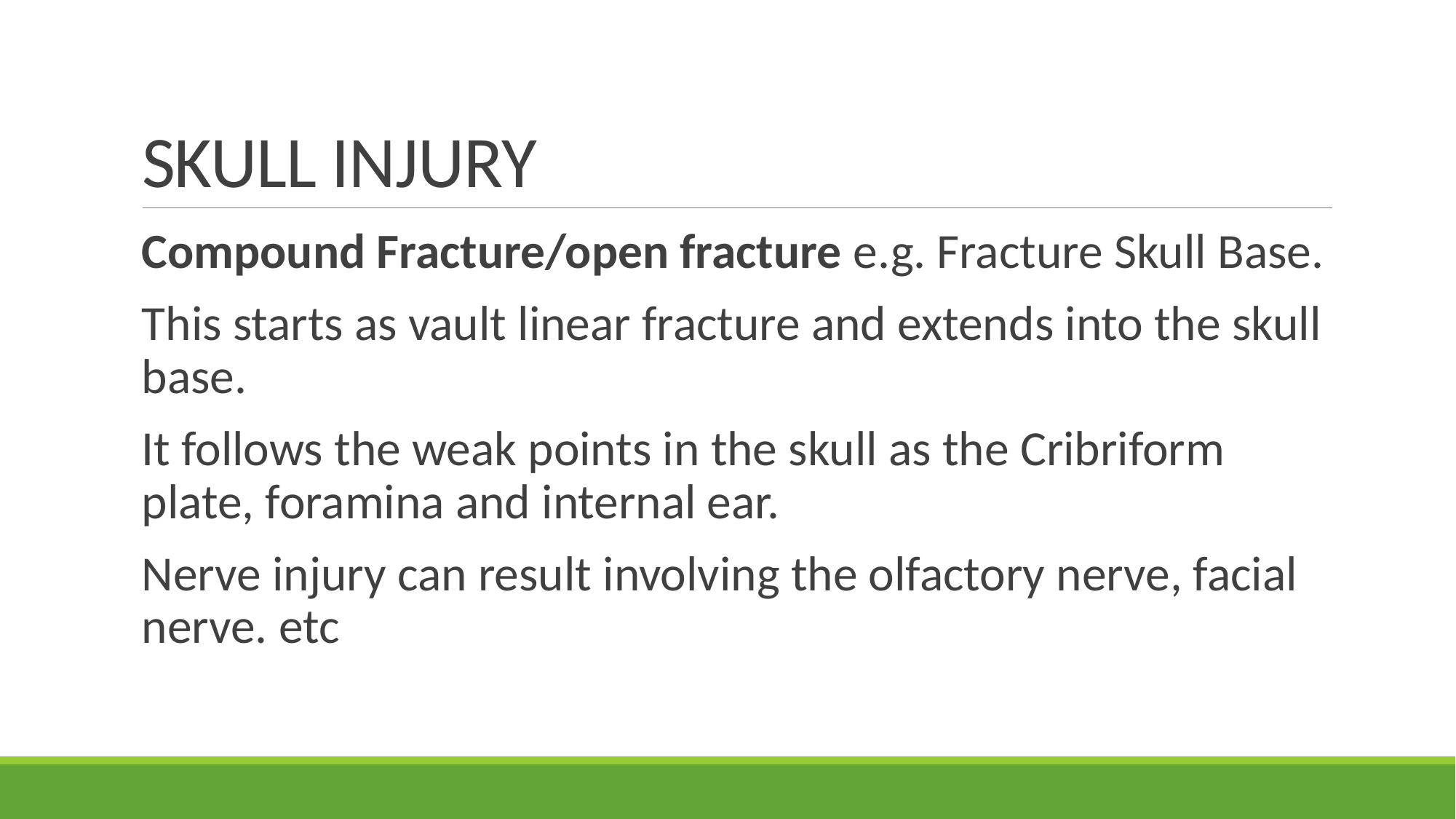

# SKULL INJURY
Compound Fracture/open fracture e.g. Fracture Skull Base.
This starts as vault linear fracture and extends into the skull base.
It follows the weak points in the skull as the Cribriform plate, foramina and internal ear.
Nerve injury can result involving the olfactory nerve, facial nerve. etc